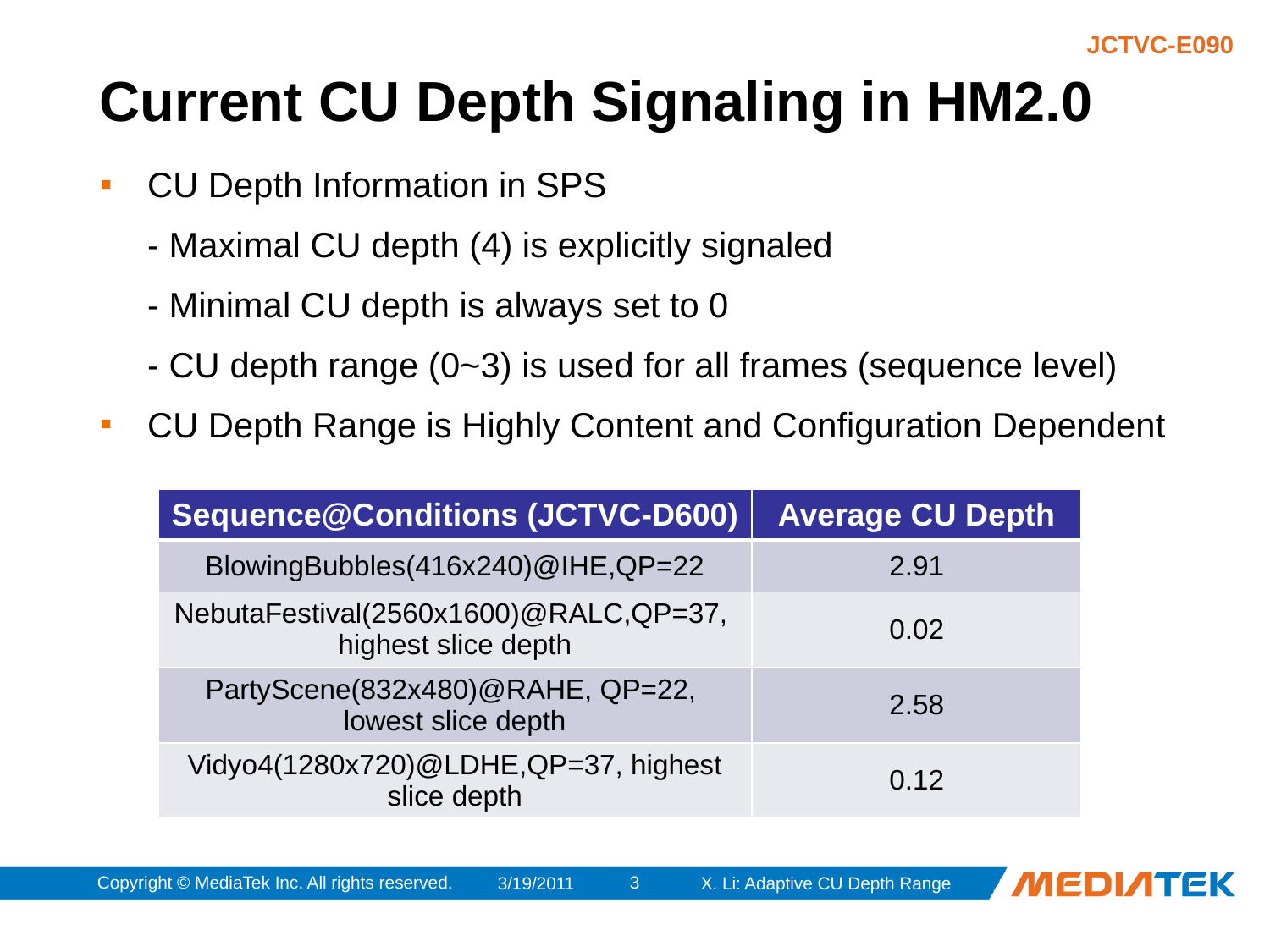

# Current CU Depth Signaling in HM2.0
CU Depth Information in SPS
	- Maximal CU depth (4) is explicitly signaled
	- Minimal CU depth is always set to 0
	- CU depth range (0~3) is used for all frames (sequence level)
CU Depth Range is Highly Content and Configuration Dependent

| Sequence@Conditions (JCTVC-D600) | Average CU Depth |
| --- | --- |
| BlowingBubbles(416x240)@IHE,QP=22 | 2.91 |
| NebutaFestival(2560x1600)@RALC,QP=37, highest slice depth | 0.02 |
| PartyScene(832x480)@RAHE, QP=22, lowest slice depth | 2.58 |
| Vidyo4(1280x720)@LDHE,QP=37, highest slice depth | 0.12 |
Copyright © MediaTek Inc. All rights reserved.
3
3/19/2011